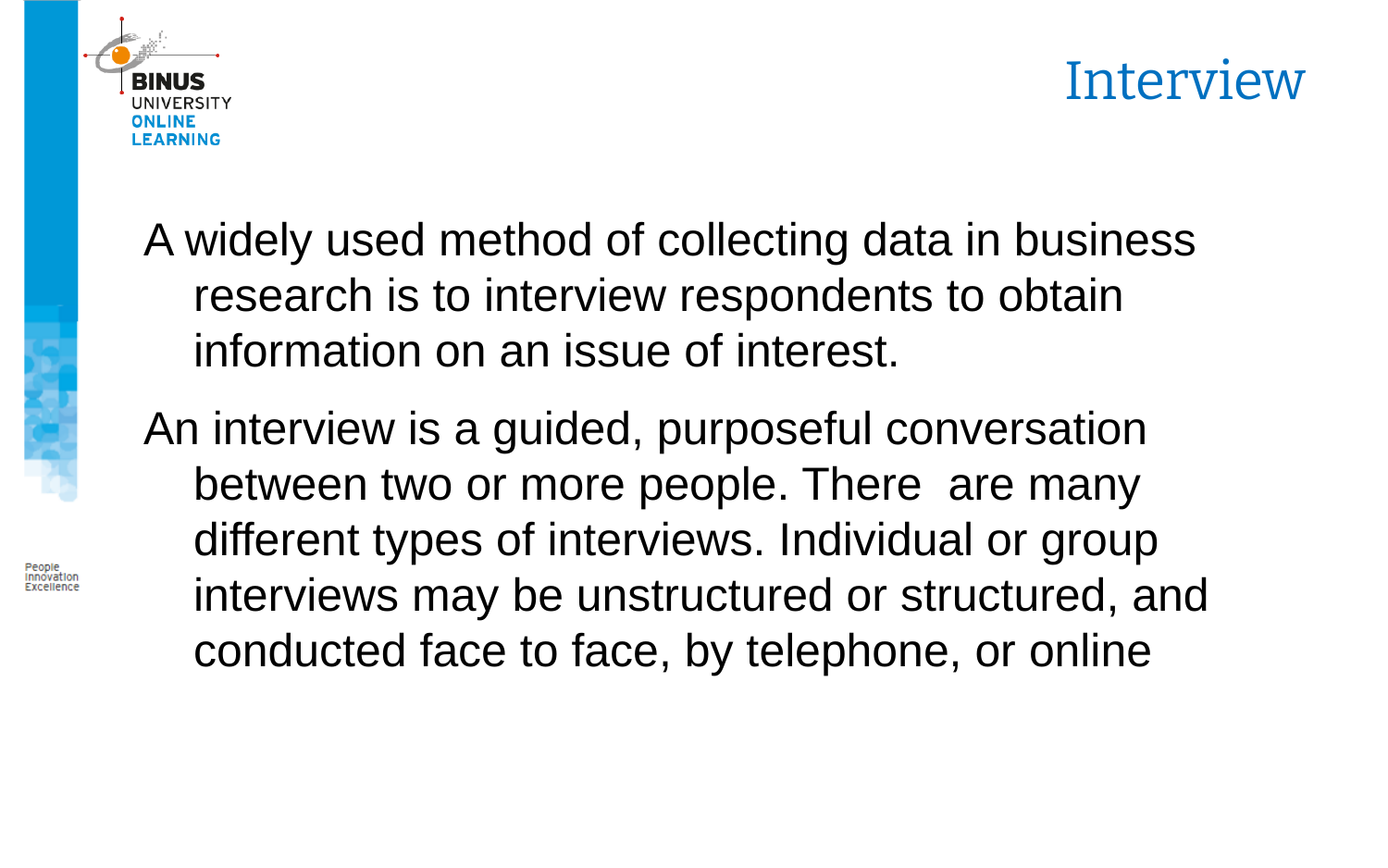

# Interview
A widely used method of collecting data in business research is to interview respondents to obtain information on an issue of interest.
An interview is a guided, purposeful conversation between two or more people. There  are many different types of interviews. Individual or group interviews may be unstructured or structured, and conducted face to face, by telephone, or online